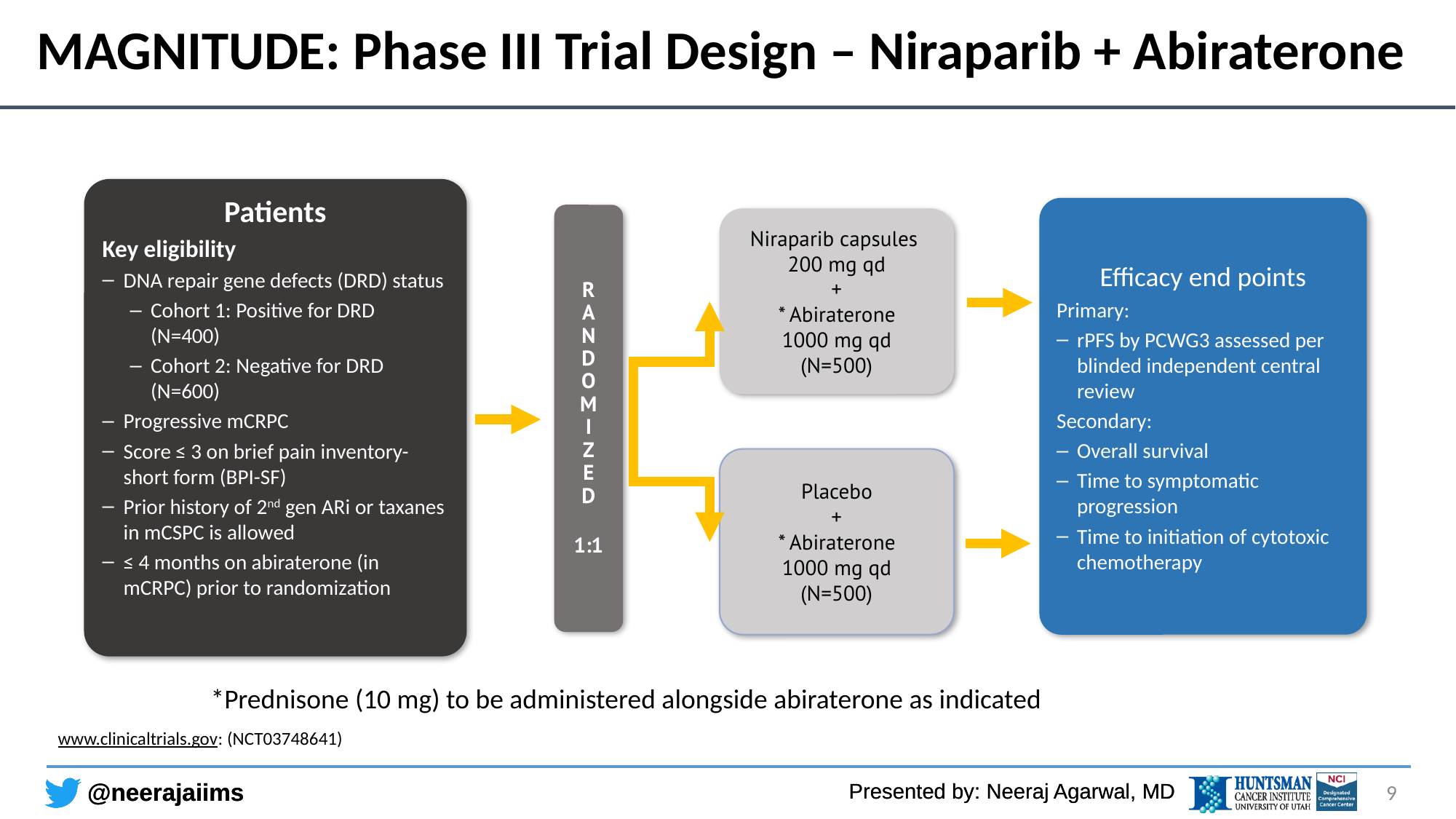

# MAGNITUDE: Phase III Trial Design – Niraparib + Abiraterone
Patients
Key eligibility
DNA repair gene defects (DRD) status
Cohort 1: Positive for DRD (N=400)
Cohort 2: Negative for DRD (N=600)
Progressive mCRPC
Score ≤ 3 on brief pain inventory-short form (BPI-SF)
Prior history of 2nd gen ARi or taxanes in mCSPC is allowed
≤ 4 months on abiraterone (in mCRPC) prior to randomization
Efficacy end points
Primary:
rPFS by PCWG3 assessed per blinded independent central review
Secondary:
Overall survival
Time to symptomatic progression
Time to initiation of cytotoxic chemotherapy
R
A
N
D
O
M
I
Z
E
D

1:1
Niraparib capsules
200 mg qd
+
* Abiraterone
1000 mg qd
(N=500)
Placebo
+
* Abiraterone
1000 mg qd
(N=500)
*Prednisone (10 mg) to be administered alongside abiraterone as indicated
www.clinicaltrials.gov: (NCT03748641)
9